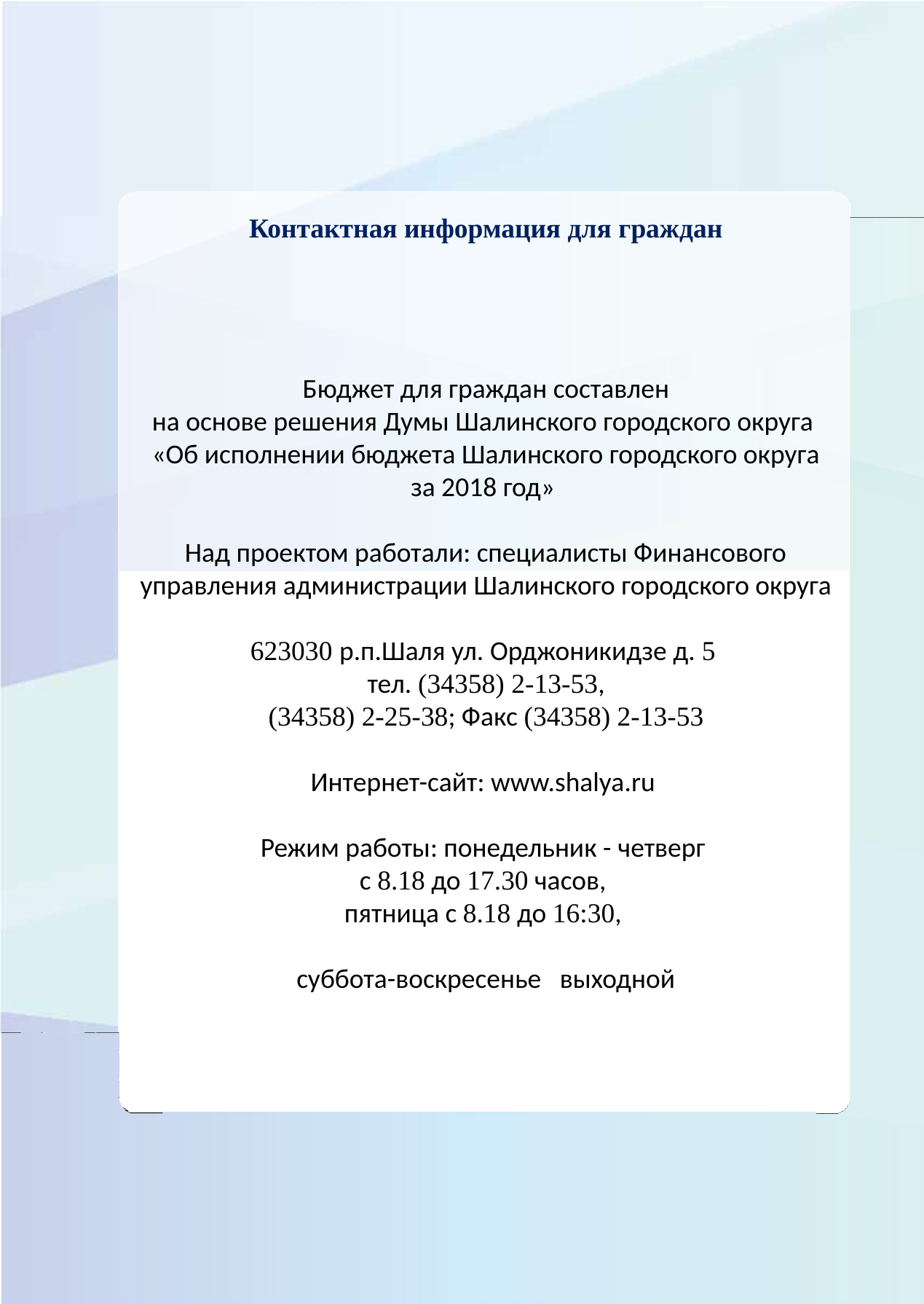

Контактная информация для граждан

Бюджет для граждан составлен
на основе решения Думы Шалинского городского округа
«Об исполнении бюджета Шалинского городского округа за 2018 год»

Над проектом работали: специалисты Финансового управления администрации Шалинского городского округа

623030 р.п.Шаля ул. Орджоникидзе д. 5
тел. (34358) 2-13-53,
 (34358) 2-25-38; Факс (34358) 2-13-53

Интернет-сайт: www.shalya.ru

Режим работы: понедельник - четверг
с 8.18 до 17.30 часов,
пятница с 8.18 до 16:30,

суббота-воскресенье   выходной